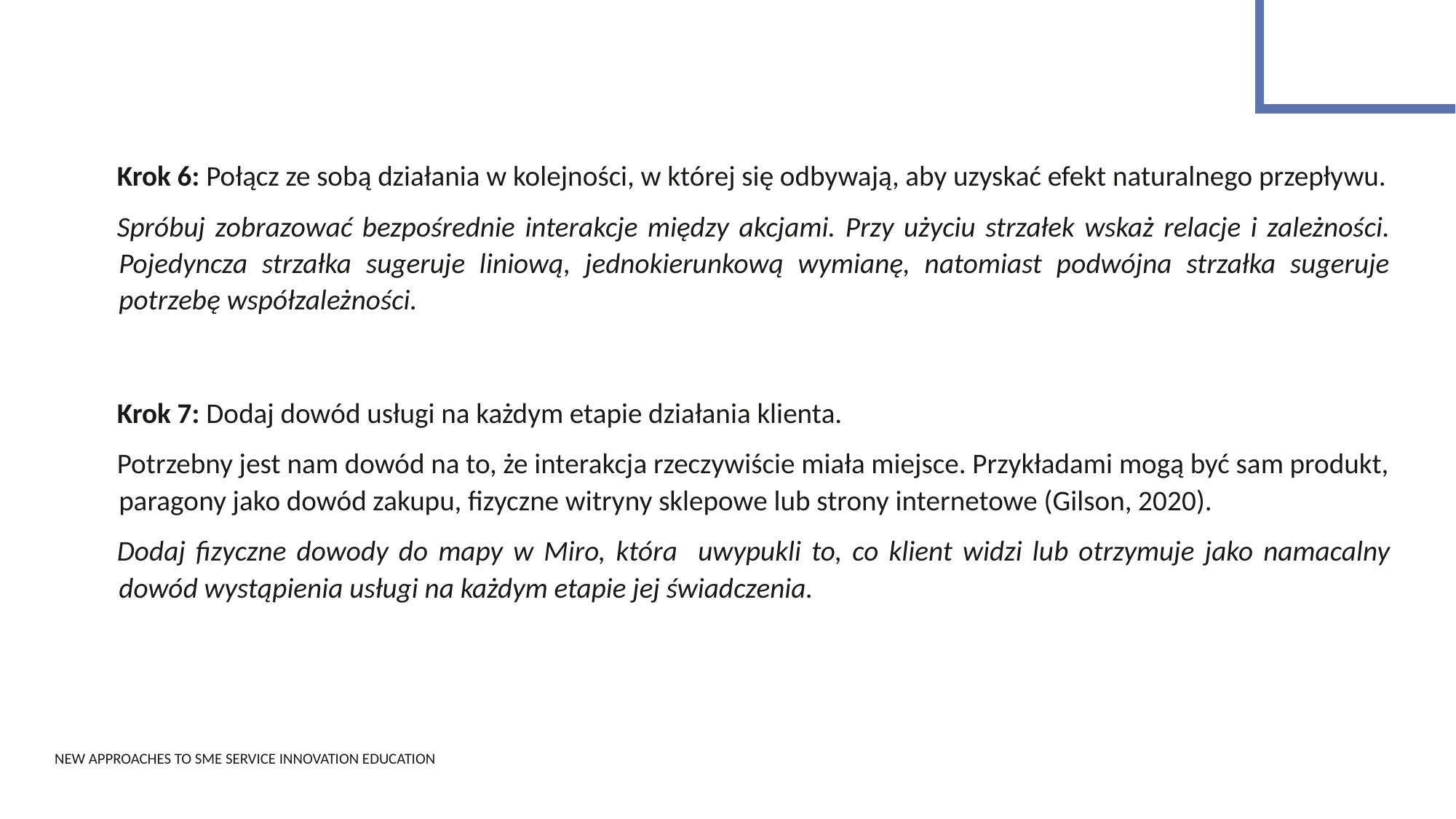

Krok 6: Połącz ze sobą działania w kolejności, w której się odbywają, aby uzyskać efekt naturalnego przepływu.
Spróbuj zobrazować bezpośrednie interakcje między akcjami. Przy użyciu strzałek wskaż relacje i zależności. Pojedyncza strzałka sugeruje liniową, jednokierunkową wymianę, natomiast podwójna strzałka sugeruje potrzebę współzależności.

Krok 7: Dodaj dowód usługi na każdym etapie działania klienta.
Potrzebny jest nam dowód na to, że interakcja rzeczywiście miała miejsce. Przykładami mogą być sam produkt, paragony jako dowód zakupu, fizyczne witryny sklepowe lub strony internetowe (Gilson, 2020).
Dodaj fizyczne dowody do mapy w Miro, która  uwypukli to, co klient widzi lub otrzymuje jako namacalny dowód wystąpienia usługi na każdym etapie jej świadczenia.